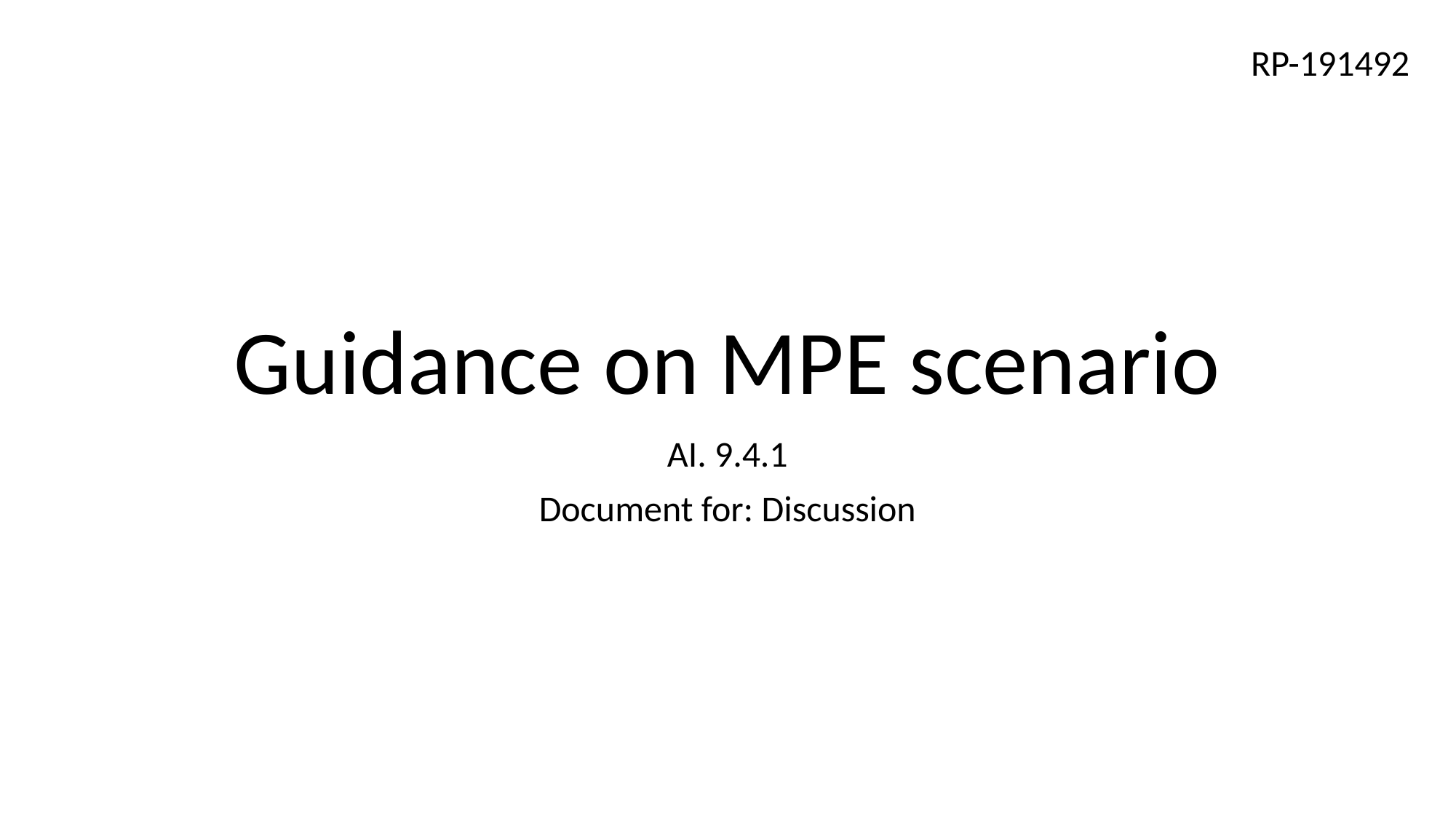

RP-191492
# Guidance on MPE scenario
AI. 9.4.1
Document for: Discussion